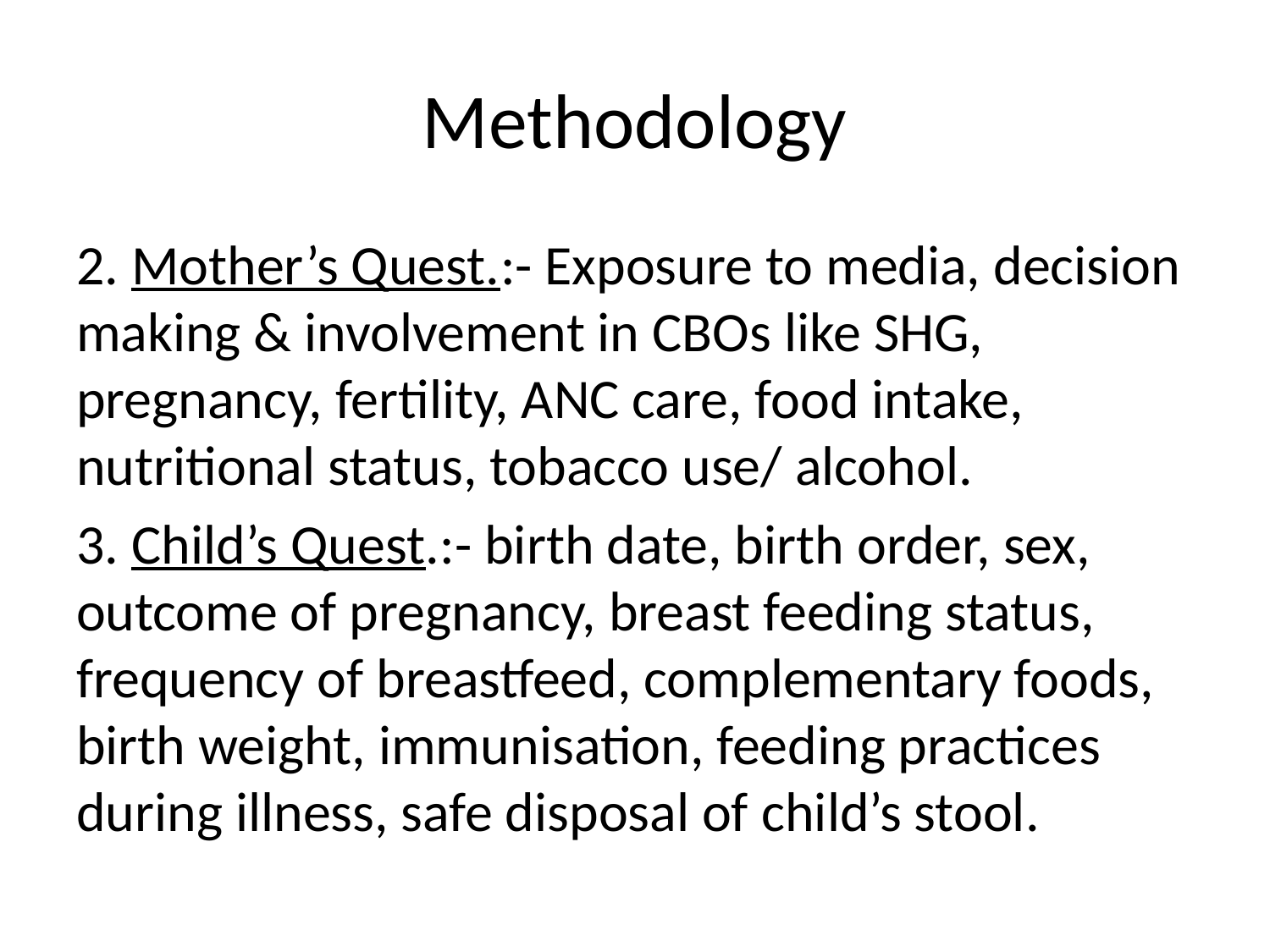

# Methodology
2. Mother’s Quest.:- Exposure to media, decision making & involvement in CBOs like SHG, pregnancy, fertility, ANC care, food intake, nutritional status, tobacco use/ alcohol.
3. Child’s Quest.:- birth date, birth order, sex, outcome of pregnancy, breast feeding status, frequency of breastfeed, complementary foods, birth weight, immunisation, feeding practices during illness, safe disposal of child’s stool.